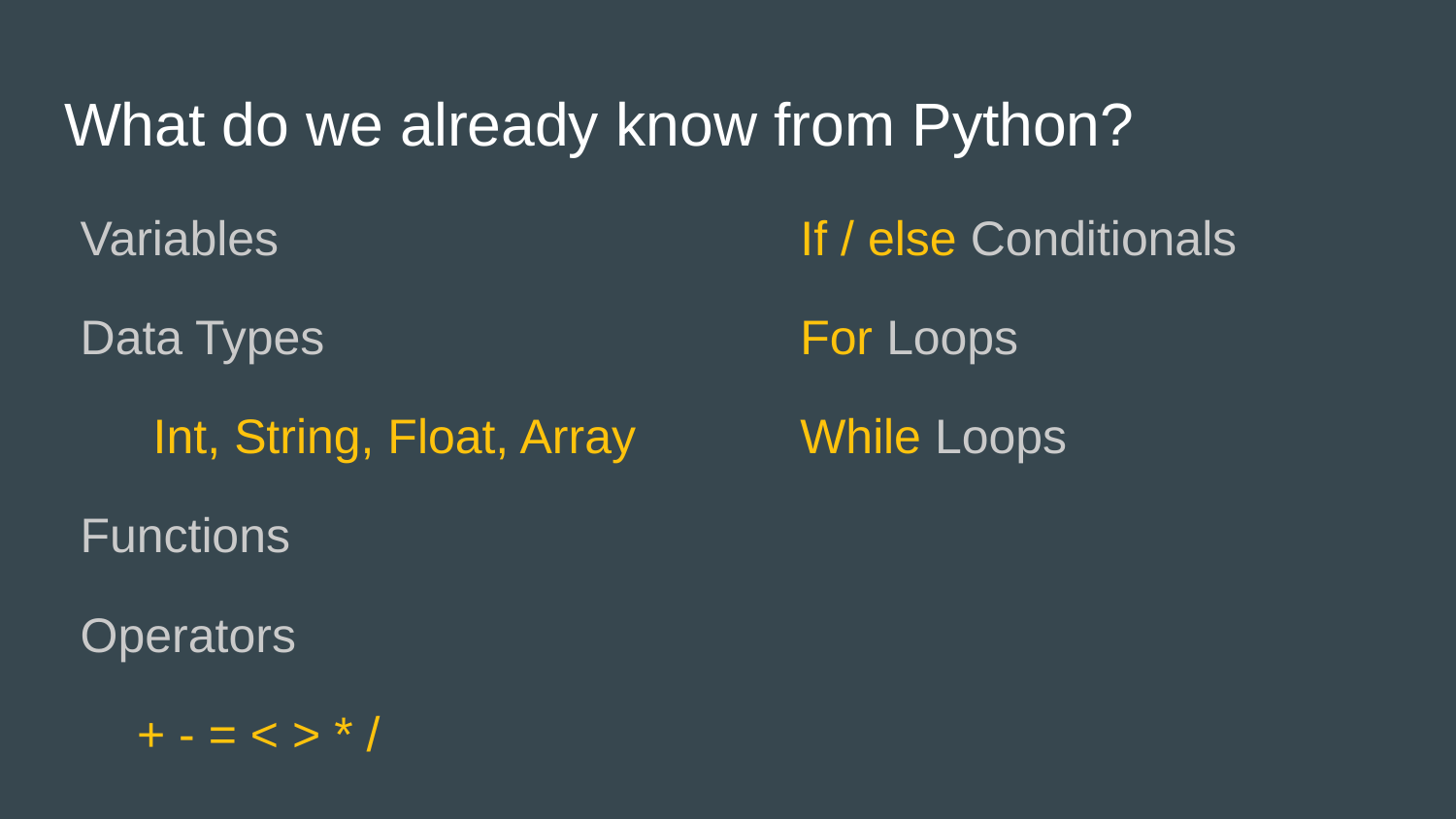

# What do we already know from Python?
Variables
Data Types
Int, String, Float, Array
Functions
Operators
	+ - = < > * /
If / else Conditionals
For Loops
While Loops